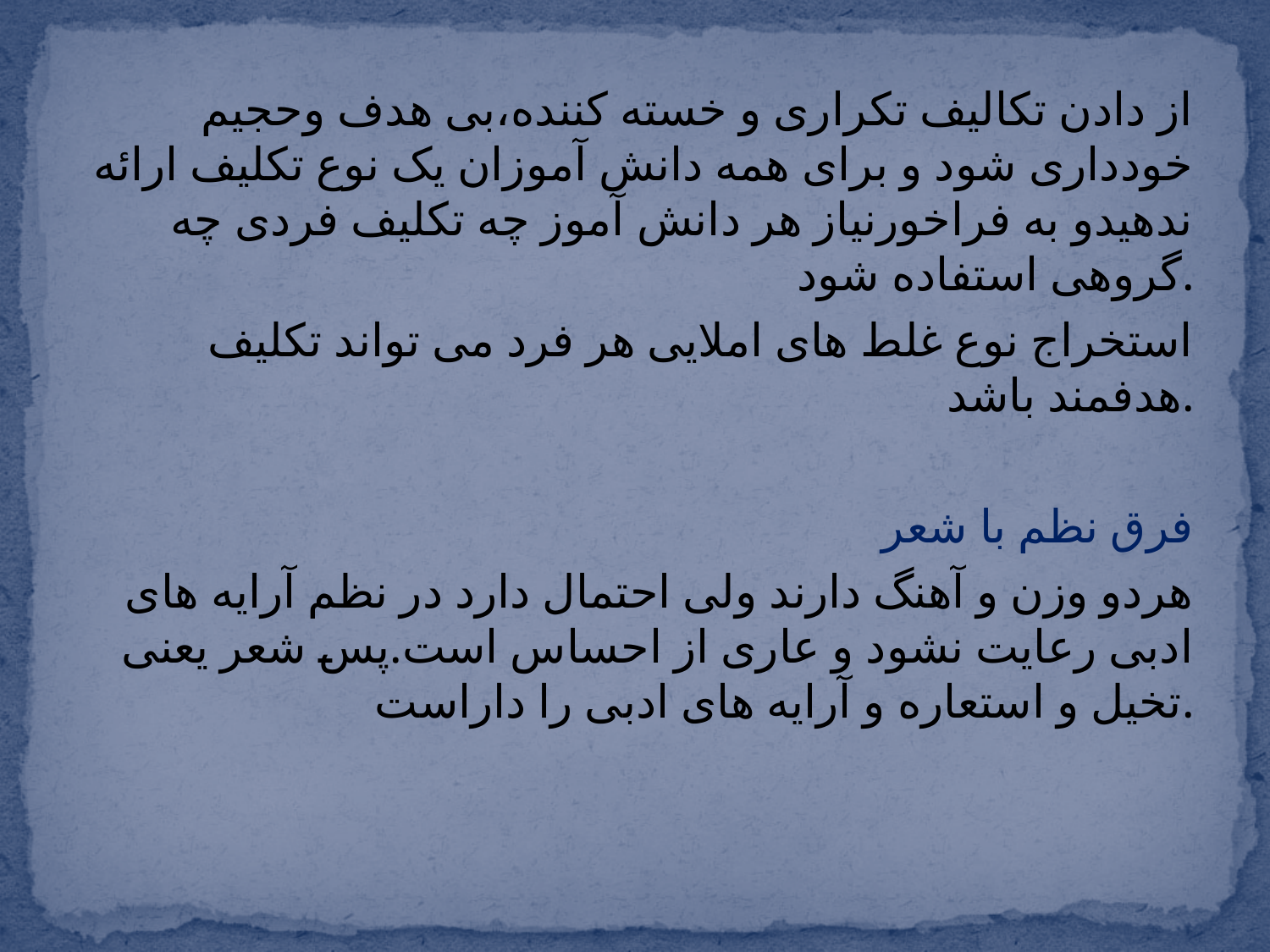

از دادن تکالیف تکراری و خسته کننده،بی هدف وحجیم خودداری شود و برای همه دانش آموزان یک نوع تکلیف ارائه ندهیدو به فراخورنیاز هر دانش آموز چه تکلیف فردی چه گروهی استفاده شود.
استخراج نوع غلط های املایی هر فرد می تواند تکلیف هدفمند باشد.

فرق نظم با شعر
هردو وزن و آهنگ دارند ولی احتمال دارد در نظم آرایه های ادبی رعایت نشود و عاری از احساس است.پس شعر یعنی تخیل و استعاره و آرایه های ادبی را داراست.